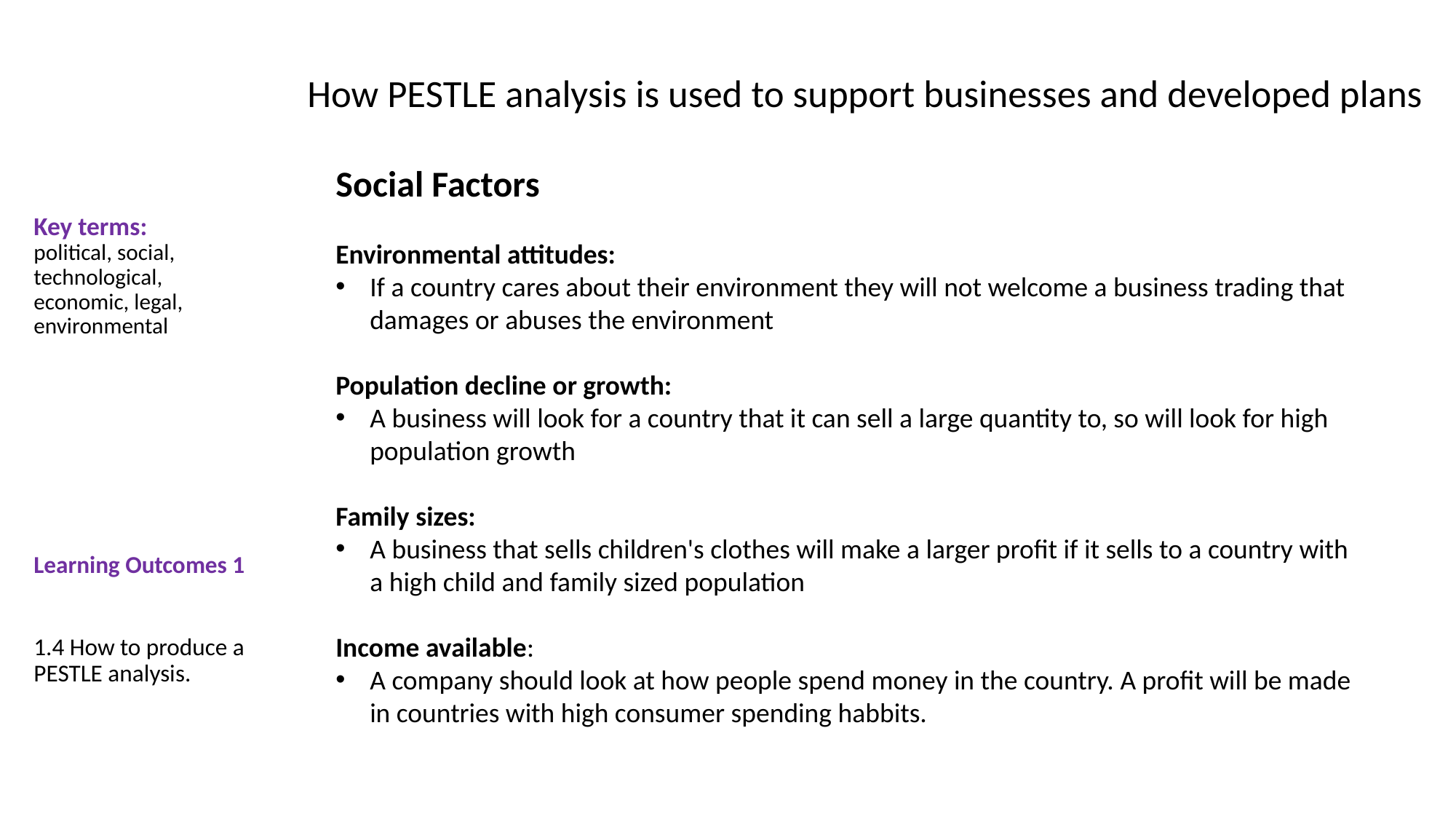

How PESTLE analysis is used to support businesses and developed plans

Key terms:
political, social, technological, economic, legal, environmental

Learning Outcomes 1

1.4 How to produce a PESTLE analysis.

Social Factors

Environmental attitudes:
If a country cares about their environment they will not welcome a business trading that damages or abuses the environment

Population decline or growth:
A business will look for a country that it can sell a large quantity to, so will look for high population growth

Family sizes:
A business that sells children's clothes will make a larger profit if it sells to a country with a high child and family sized population

Income available:
A company should look at how people spend money in the country. A profit will be made in countries with high consumer spending habbits.